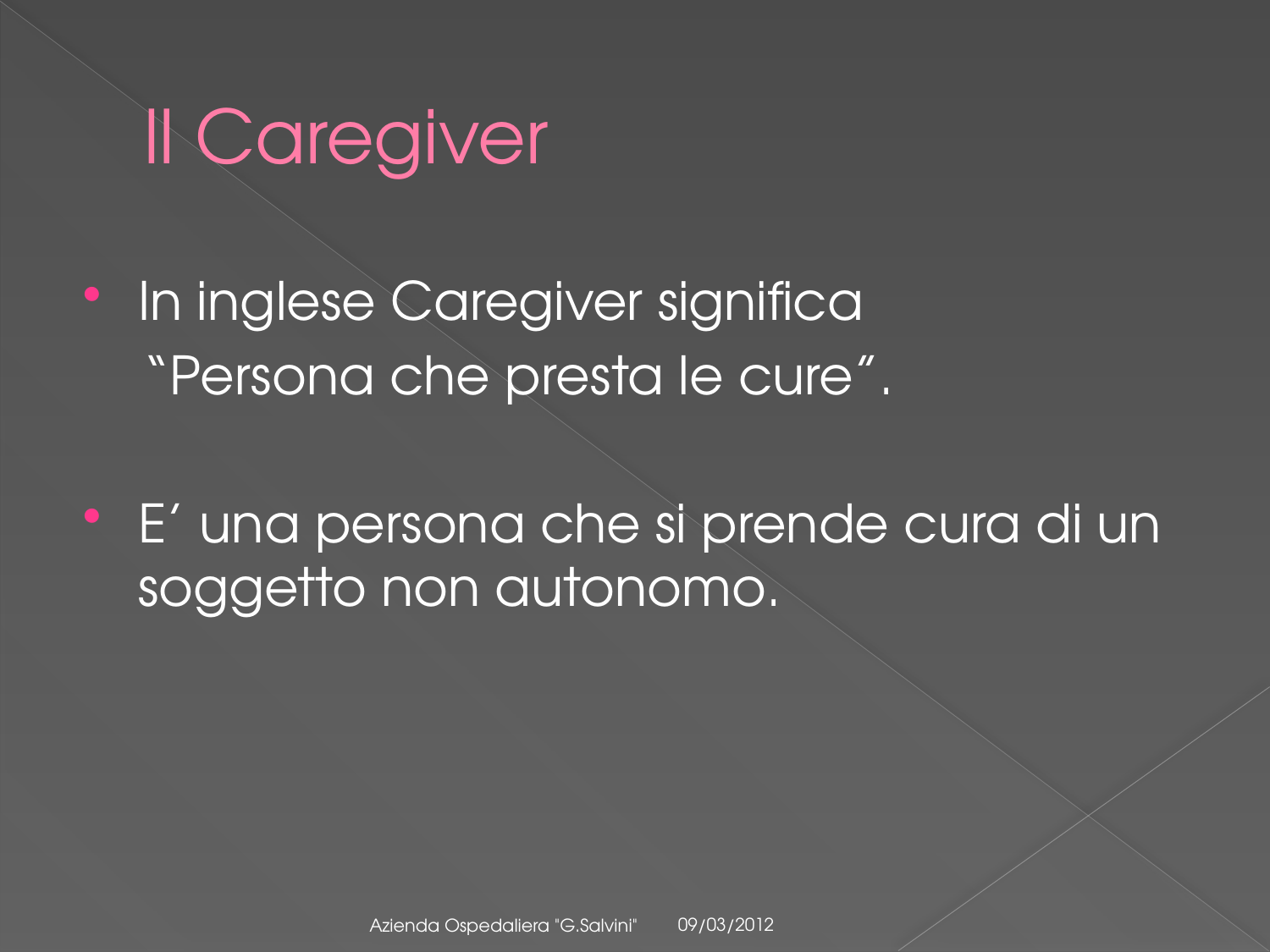

# Il Caregiver
In inglese Caregiver significa
    “Persona che presta le cure”.

E’ una persona che si prende cura di un soggetto non autonomo.
09/03/2012
Azienda Ospedaliera "G.Salvini"